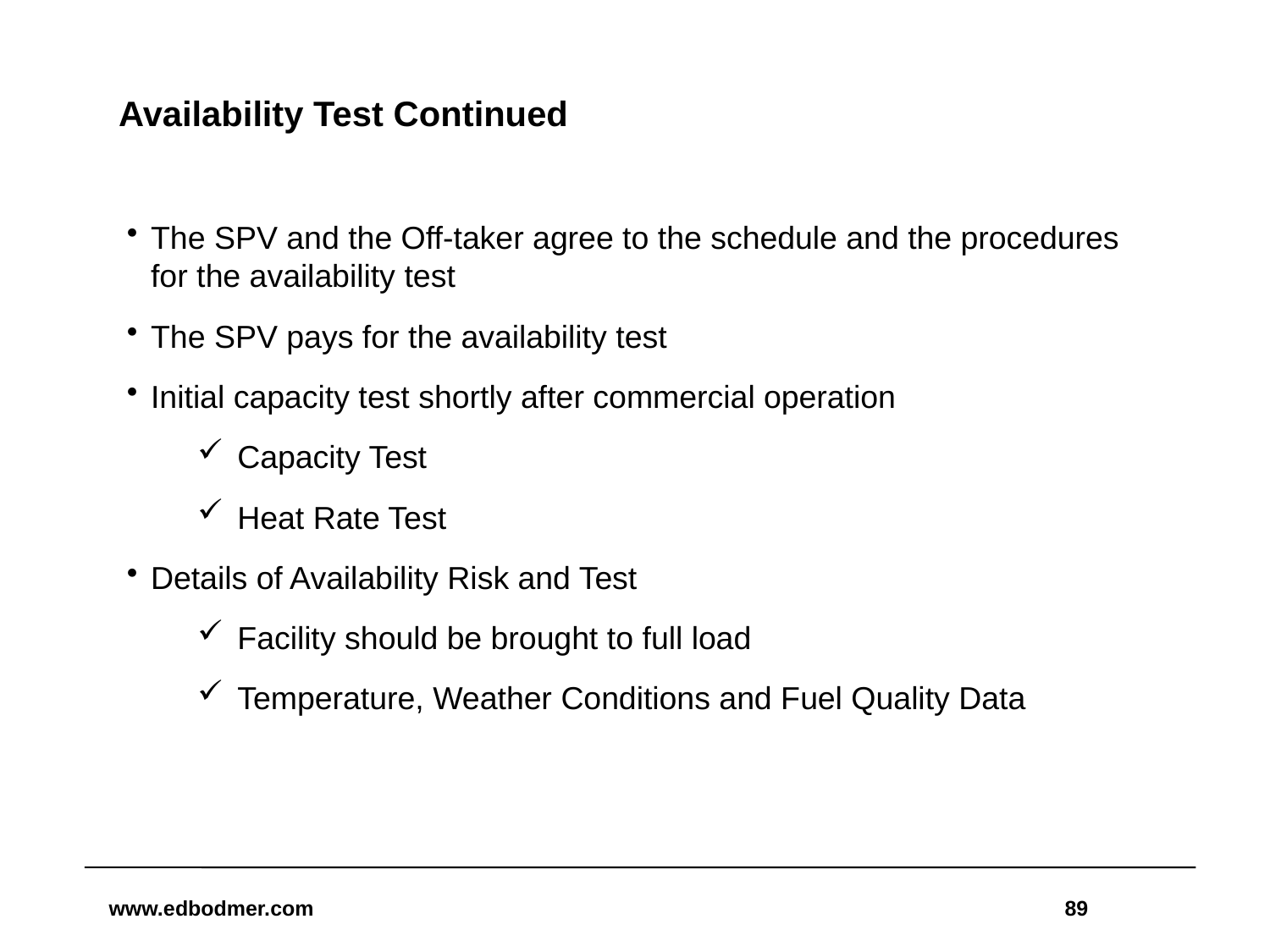

# Availability Test Continued
The SPV and the Off-taker agree to the schedule and the procedures for the availability test
The SPV pays for the availability test
Initial capacity test shortly after commercial operation
Capacity Test
Heat Rate Test
Details of Availability Risk and Test
Facility should be brought to full load
Temperature, Weather Conditions and Fuel Quality Data